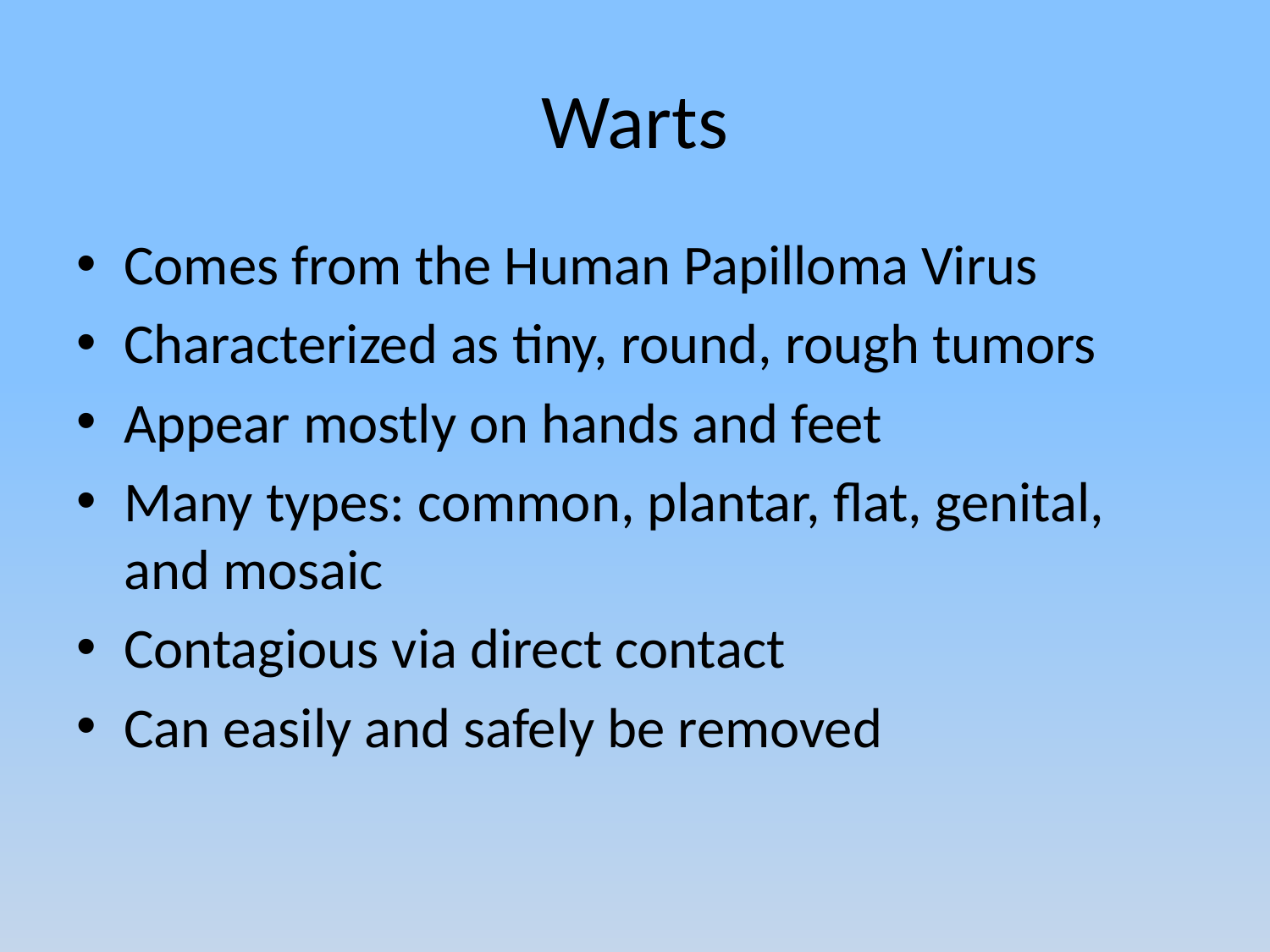

Warts
Comes from the Human Papilloma Virus
Characterized as tiny, round, rough tumors
Appear mostly on hands and feet
Many types: common, plantar, flat, genital, and mosaic
Contagious via direct contact
Can easily and safely be removed